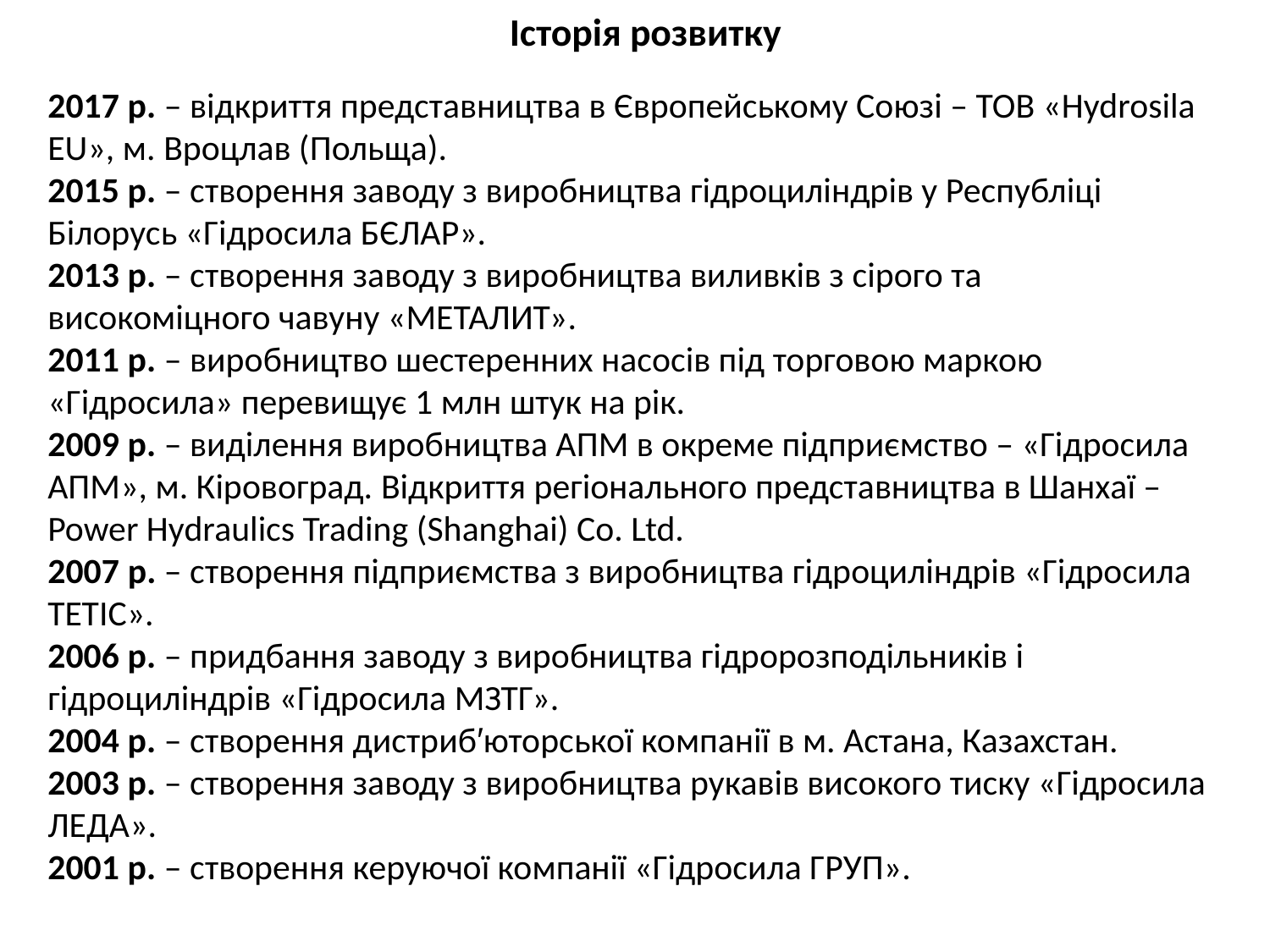

Історія розвитку
2017 р. – відкриття представництва в Європейському Союзі – ТОВ «Hydrosila EU», м. Вроцлав (Польща).
2015 р. – створення заводу з виробництва гідроциліндрів у Республіці Білорусь «Гідросила БЄЛАР».
2013 р. – створення заводу з виробництва виливків з сірого та високоміцного чавуну «МЕТАЛИТ».
2011 р. – виробництво шестеренних насосів під торговою маркою «Гідросила» перевищує 1 млн штук на рік.
2009 р. – виділення виробництва АПМ в окреме підприємство – «Гідросила АПМ», м. Кіровоград. Відкриття регіонального представництва в Шанхаї – Power Hydraulics Trading (Shanghai) Co. Ltd.
2007 р. – створення підприємства з виробництва гідроциліндрів «Гідросила ТЕТІС».
2006 р. – придбання заводу з виробництва гідророзподільників і гідроциліндрів «Гідросила МЗТГ».
2004 р. – створення дистриб′юторської компанії в м. Астана, Казахстан.
2003 р. – створення заводу з виробництва рукавів високого тиску «Гідросила ЛЕДА».
2001 р. – створення керуючої компанії «Гідросила ГРУП».